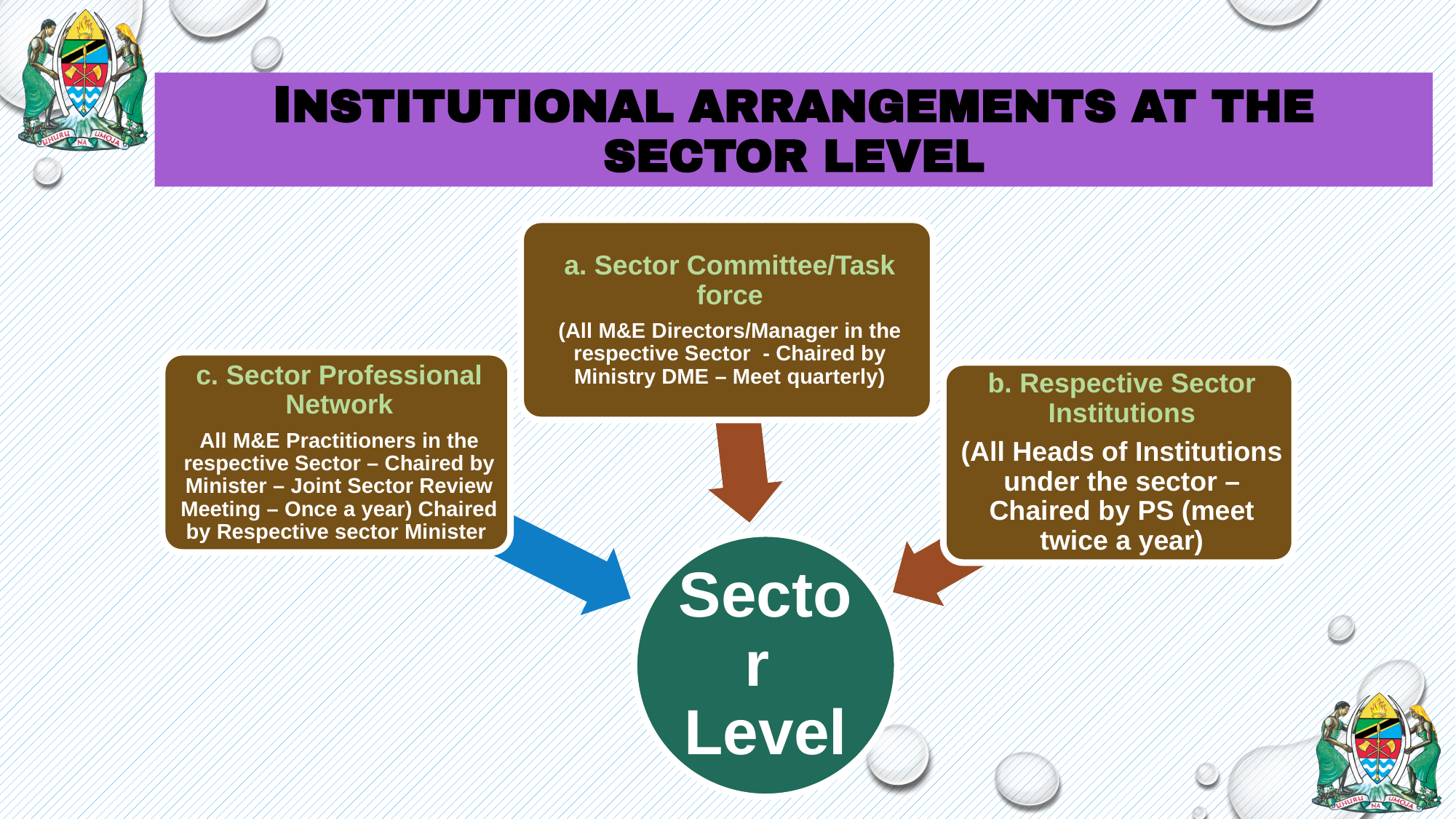

# Institutional Arrangements at the Sector Level
Sector  Level
c. Sector Professional Network
All M&E Practitioners in the respective Sector – Chaired by Minister – Joint Sector Review Meeting – Once a year) Chaired by Respective sector Minister
a. Sector Committee/Task force
(All M&E Directors/Manager in the respective Sector  - Chaired by Ministry DME – Meet quarterly)
b. Respective Sector Institutions
(All Heads of Institutions under the sector – Chaired by PS (meet twice a year)